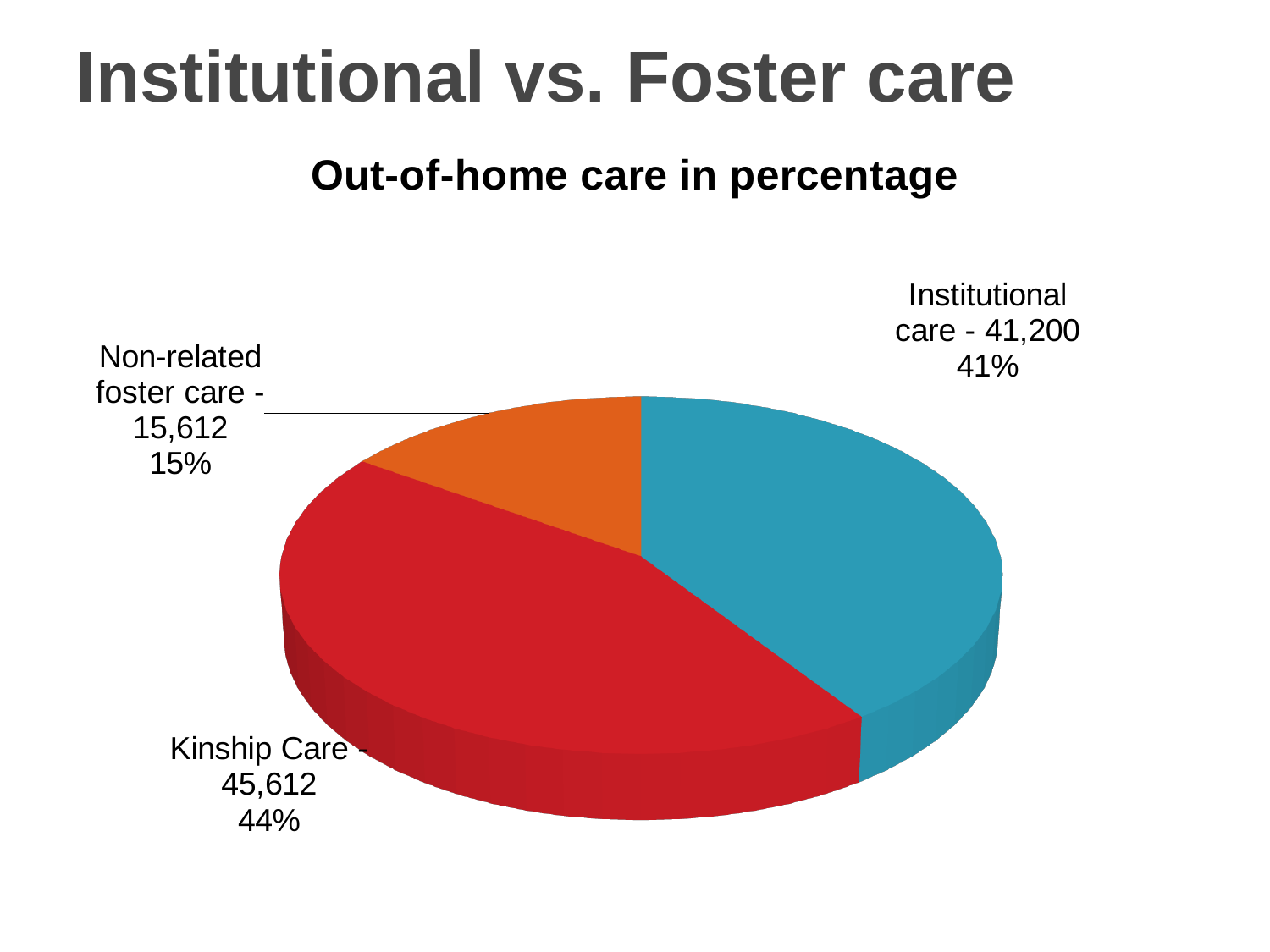

# Institutional vs. Foster care

[unsupported chart]